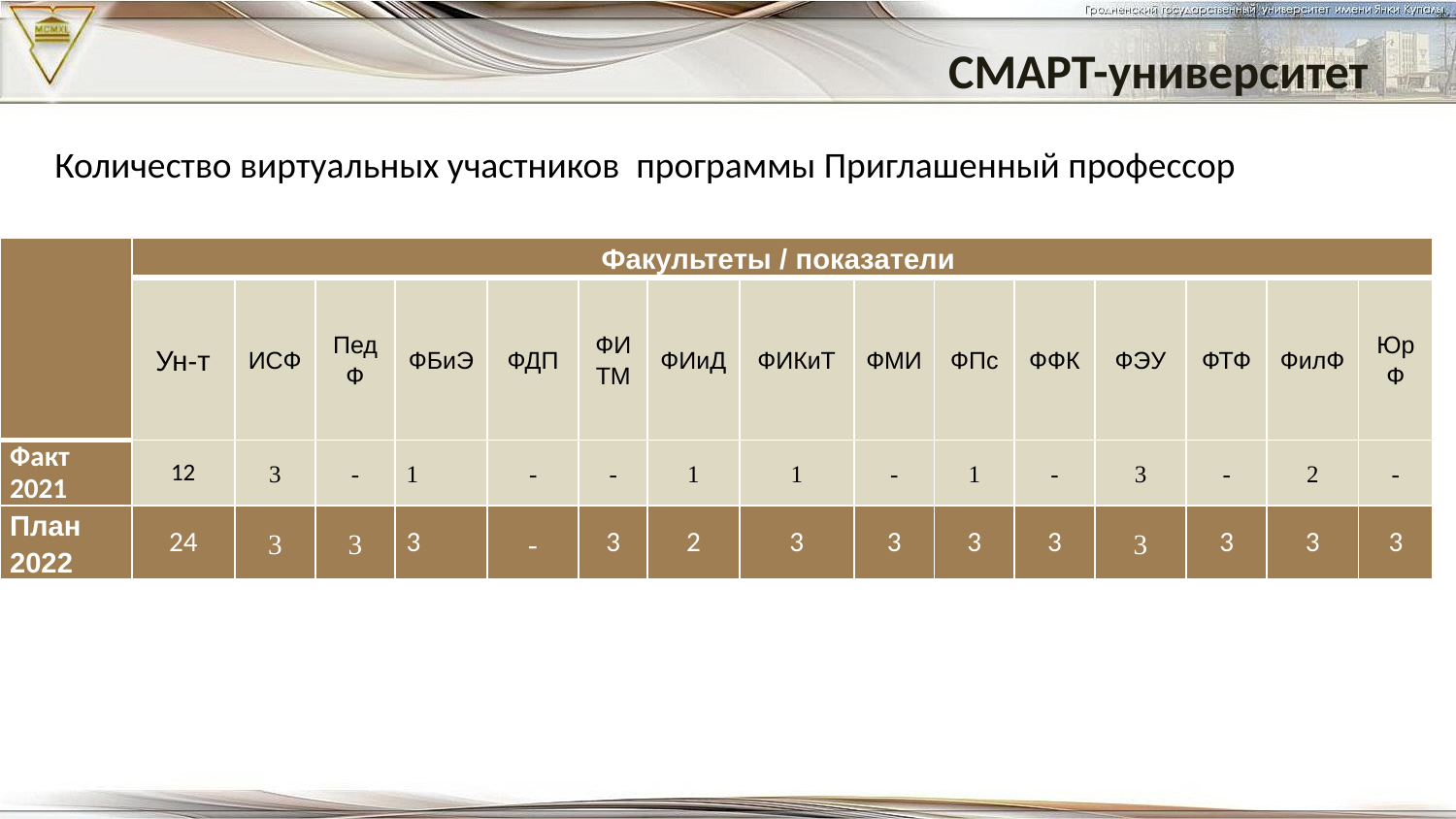

СМАРТ-университет
Количество виртуальных участников  программы Приглашенный профессор
|  | Факультеты / показатели |  |  |  |  |  |  |  |  |  |  |  |  |  |  |
| --- | --- | --- | --- | --- | --- | --- | --- | --- | --- | --- | --- | --- | --- | --- | --- |
|  | Ун-т | ИСФ | ПедФ | ФБиЭ | ФДП | ФИТМ | ФИиД | ФИКиТ | ФМИ | ФПс | ФФК | ФЭУ | ФТФ | ФилФ | ЮрФ |
| Факт 2021 | 12 | 3 | - | 1 | - | - | 1 | 1 | - | 1 | - | 3 | - | 2 | - |
| План 2022 | 24 | 3 | 3 | 3 | - | 3 | 2 | 3 | 3 | 3 | 3 | 3 | 3 | 3 | 3 |